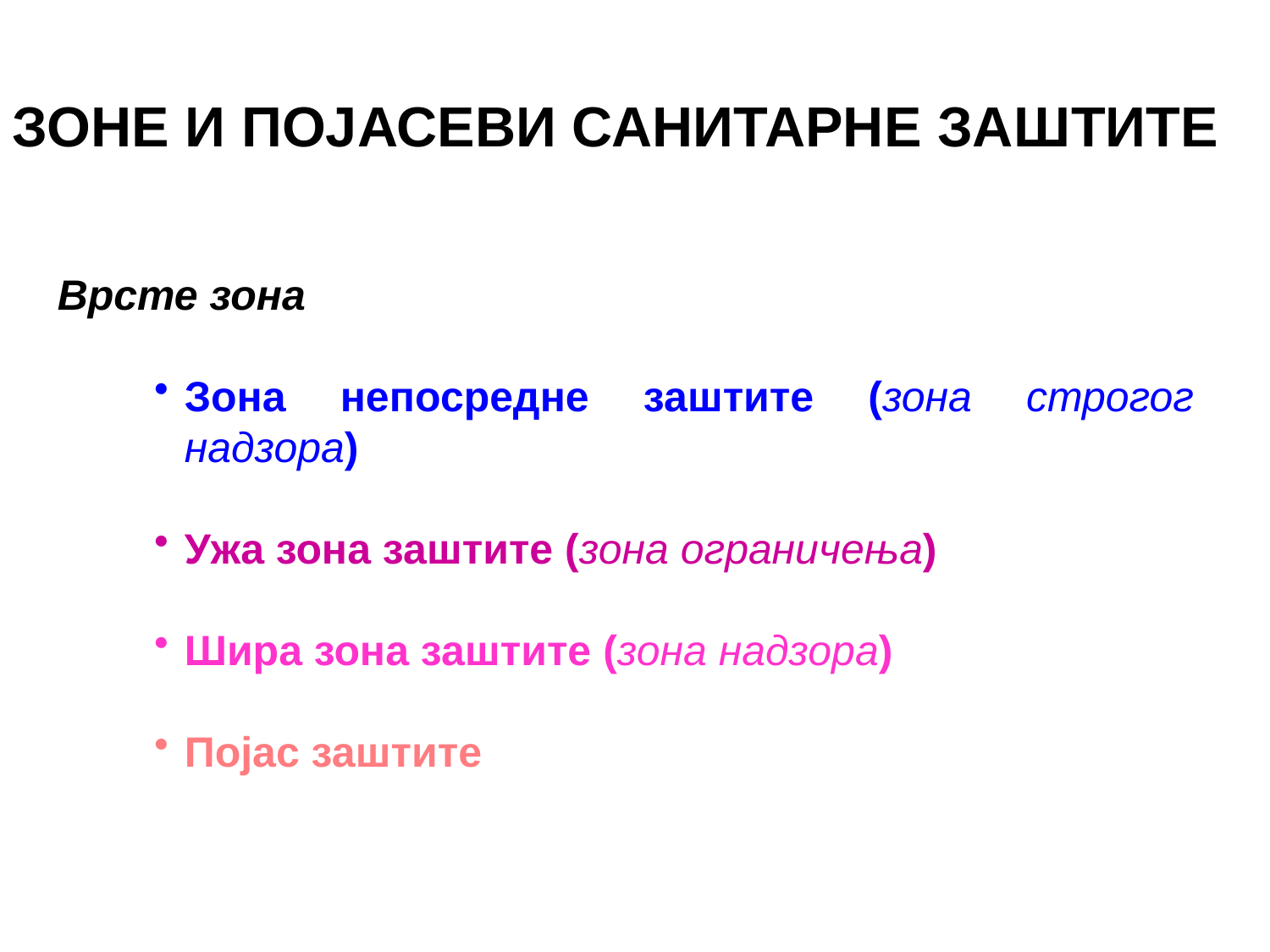

ЗОНЕ И ПОЈАСЕВИ САНИТАРНЕ ЗАШТИТЕ
Врсте зона

Зона непосредне заштите (зона строгог надзора)

Ужа зона заштите (зона ограничења)

Шира зона заштите (зона надзора)

Појас заштите